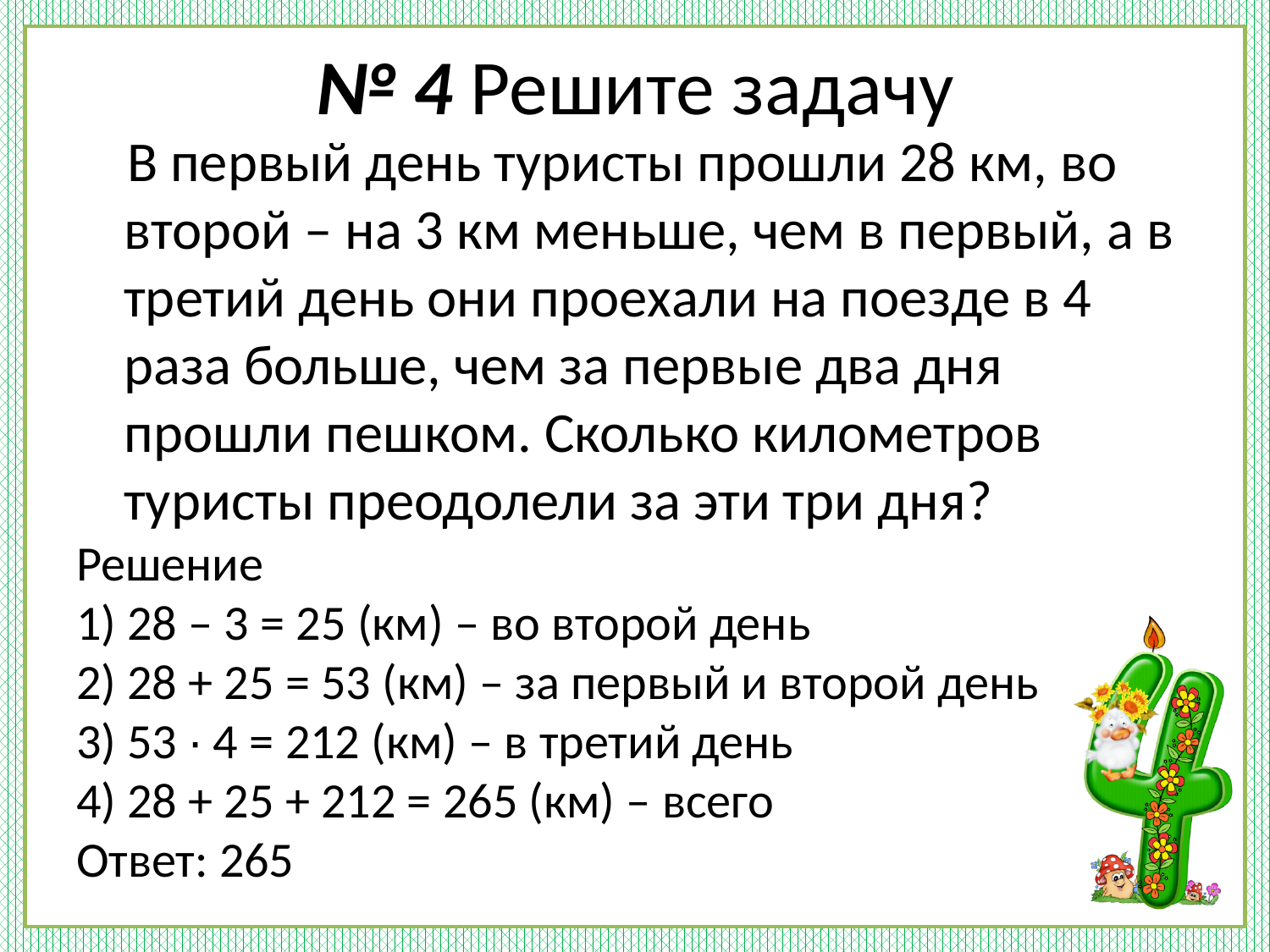

# № 4 Решите задачу
    В первый день туристы прошли 28 км, во второй – на 3 км меньше, чем в первый, а в третий день они проехали на поезде в 4 раза больше, чем за первые два дня прошли пешком. Сколько километров туристы преодолели за эти три дня?
Решение
1) 28 – 3 = 25 (км) – во второй день
2) 28 + 25 = 53 (км) – за первый и второй день
3) 53 ∙ 4 = 212 (км) – в третий день
4) 28 + 25 + 212 = 265 (км) – всего
Ответ: 265